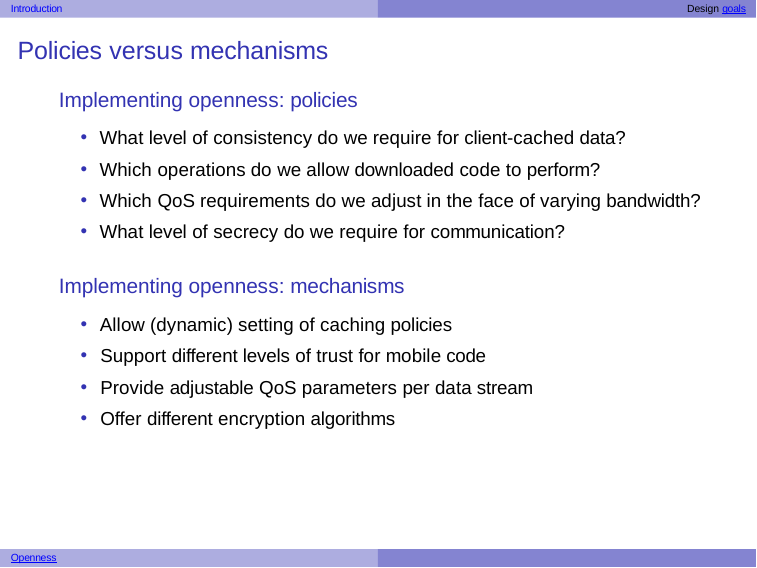

Introduction	Design goals
# Policies versus mechanisms
Implementing openness: policies
What level of consistency do we require for client-cached data?
Which operations do we allow downloaded code to perform?
Which QoS requirements do we adjust in the face of varying bandwidth?
What level of secrecy do we require for communication?

Implementing openness: mechanisms
Allow (dynamic) setting of caching policies
Support different levels of trust for mobile code
Provide adjustable QoS parameters per data stream
Offer different encryption algorithms

Openness